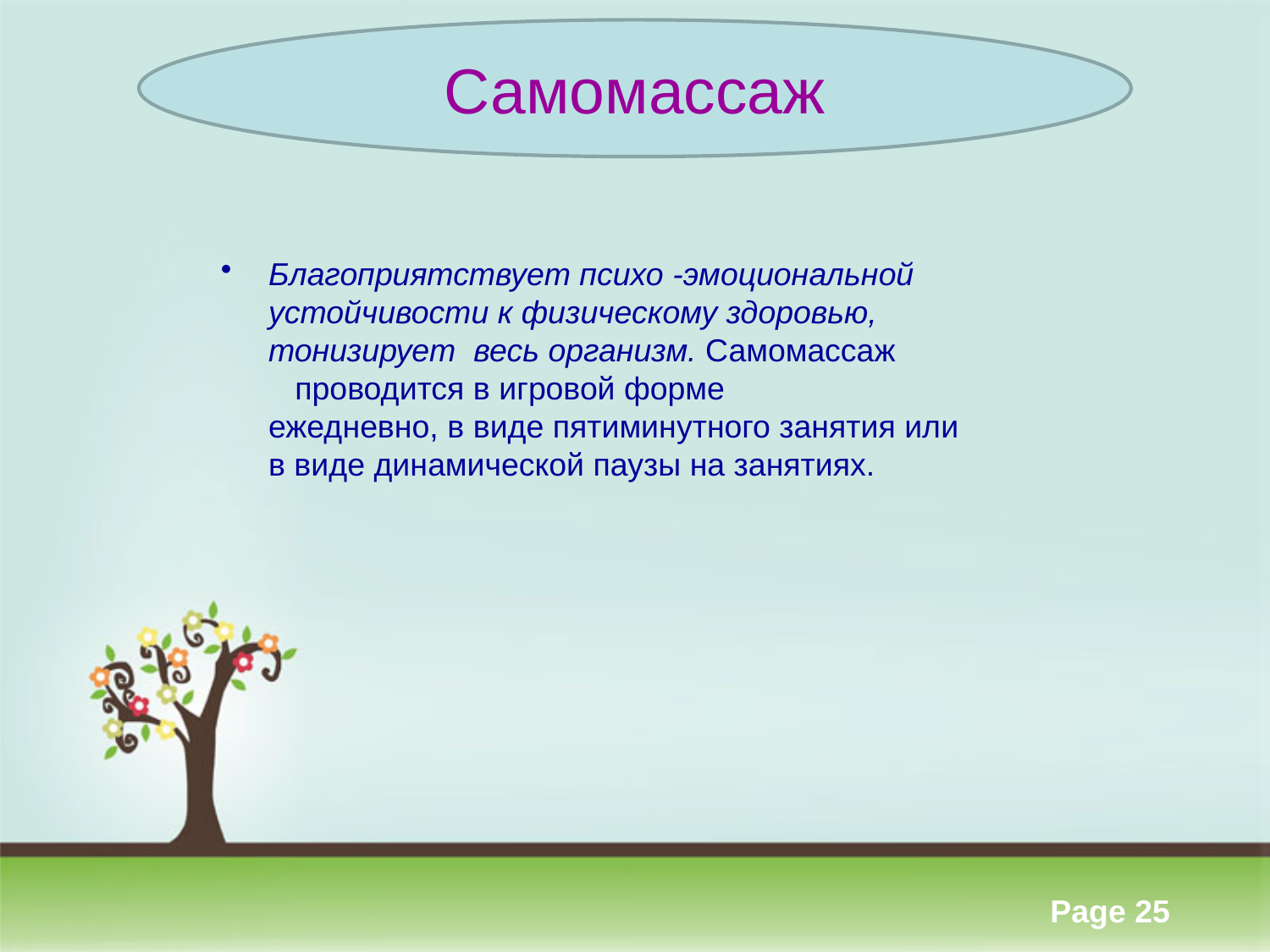

Самомассаж
#
Благоприятствует психо -эмоциональной устойчивости к физическому здоровью, тонизирует  весь организм. Самомассаж             проводится в игровой форме             ежедневно, в виде пятиминутного занятия или в виде динамической паузы на занятиях.